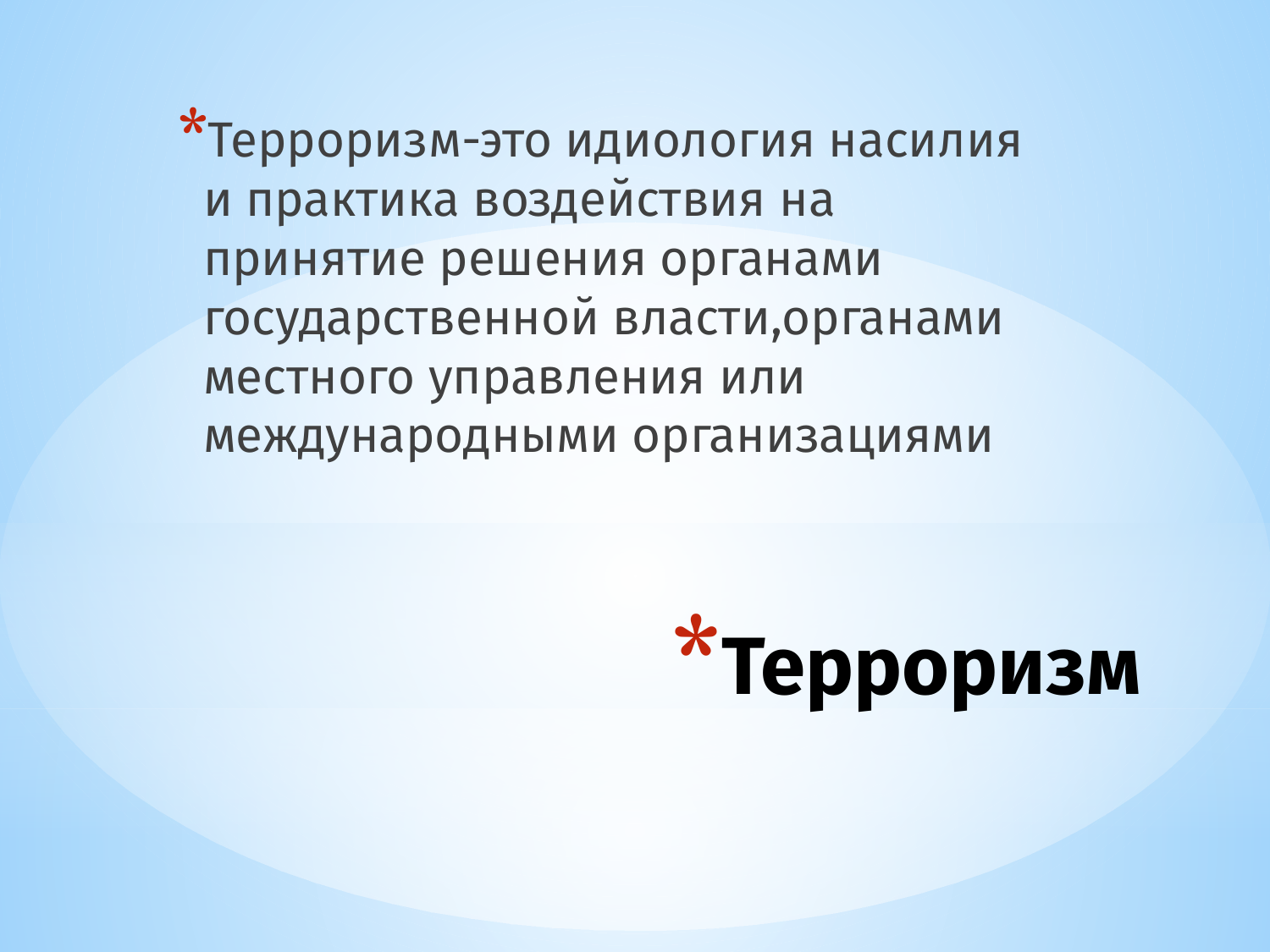

Терроризм-это идиология насилия и практика воздействия на принятие решения органами государственной власти,органами местного управления или международными организациями
# Терроризм